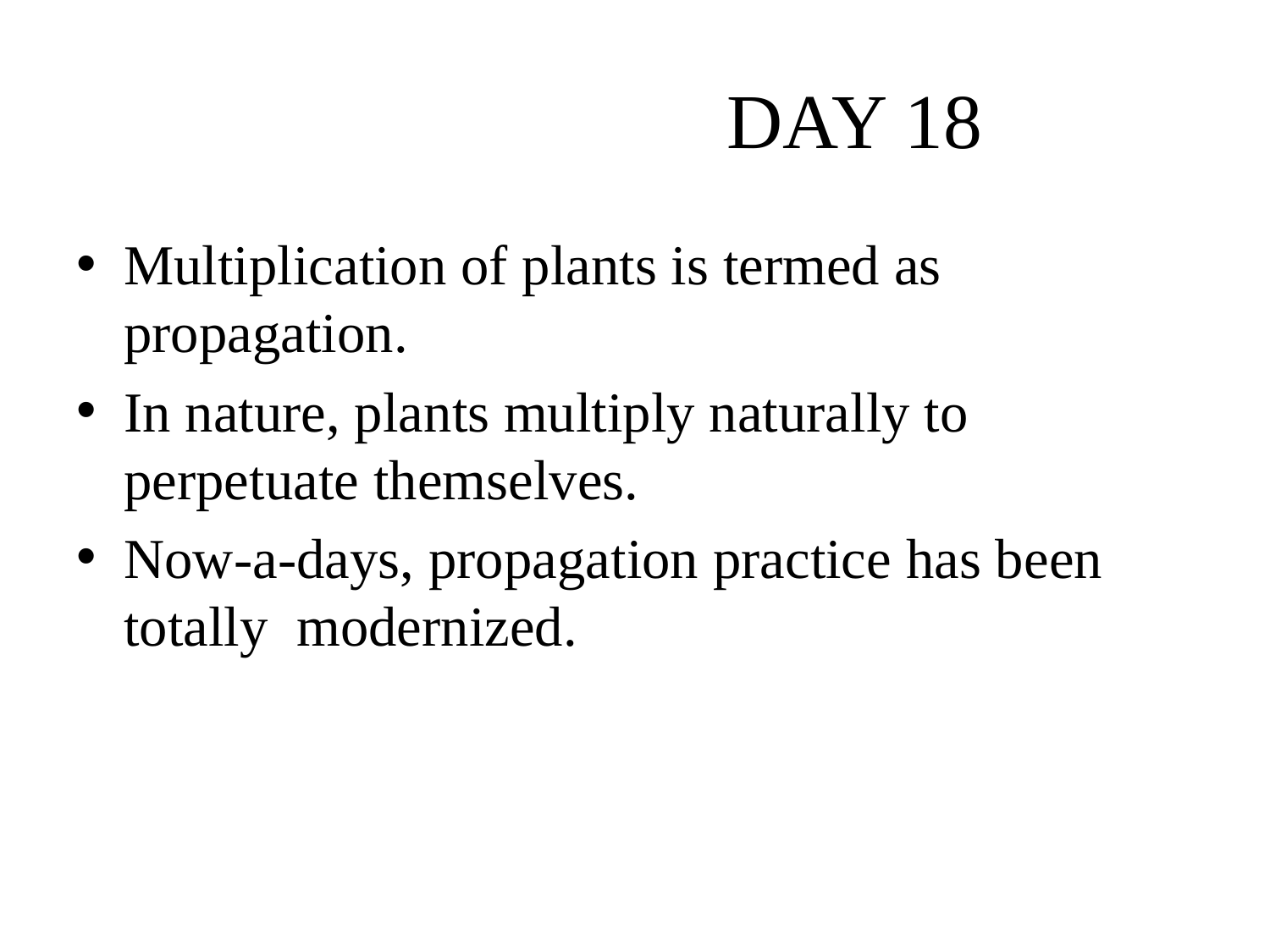

# DAY 18
Multiplication of plants is termed as propagation.
In nature, plants multiply naturally to perpetuate themselves.
Now-a-days, propagation practice has been totally  modernized.